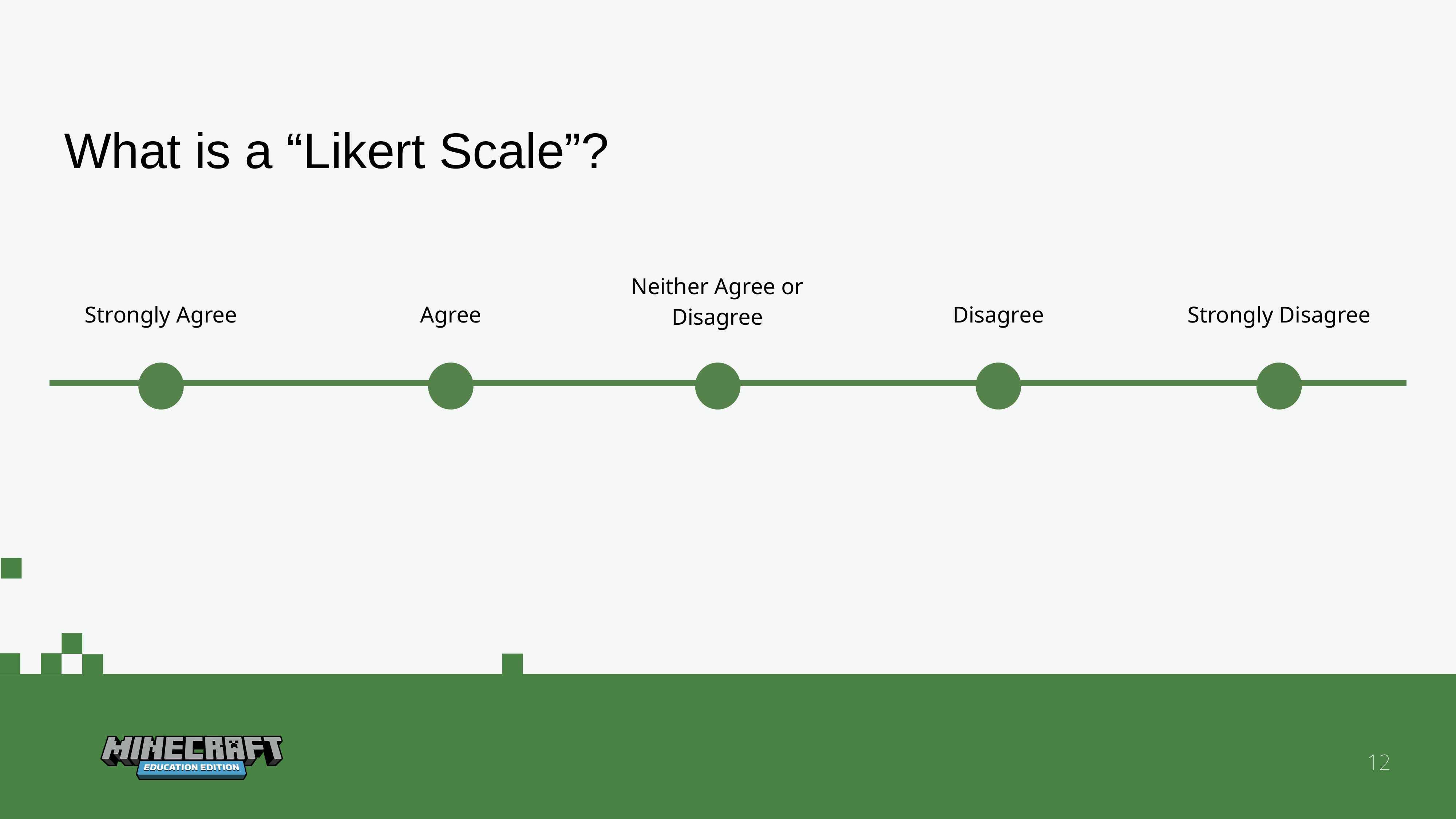

What is a “Likert Scale”?
Neither Agree or Disagree
Strongly Agree
Agree
Disagree
Strongly Disagree

12